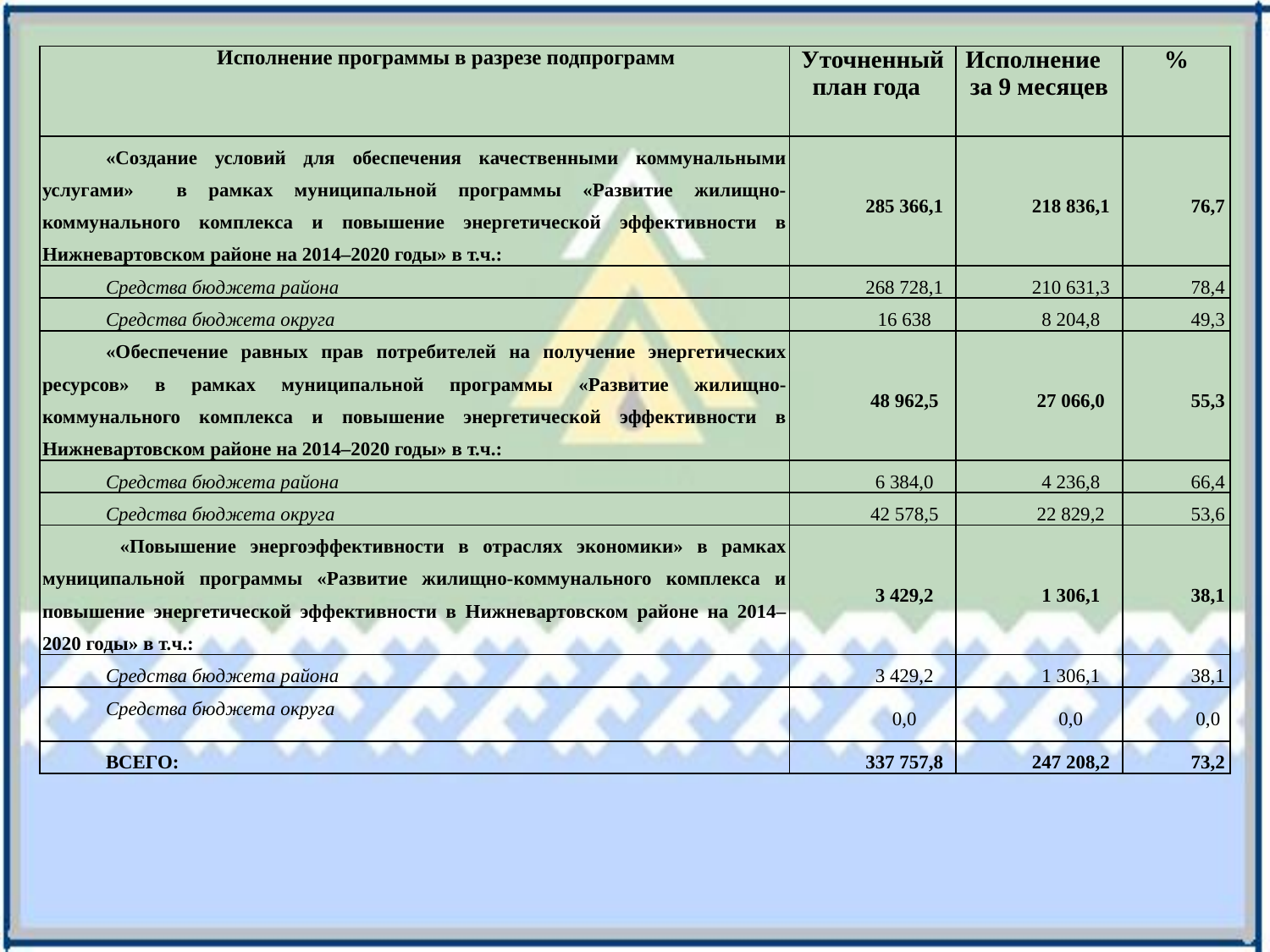

| Исполнение программы в разрезе подпрограмм | Уточненный план года | Исполнение за 9 месяцев | % |
| --- | --- | --- | --- |
| «Создание условий для обеспечения качественными коммунальными услугами» в рамках муниципальной программы «Развитие жилищно-коммунального комплекса и повышение энергетической эффективности в Нижневартовском районе на 2014–2020 годы» в т.ч.: | 285 366,1 | 218 836,1 | 76,7 |
| Средства бюджета района | 268 728,1 | 210 631,3 | 78,4 |
| Средства бюджета округа | 16 638 | 8 204,8 | 49,3 |
| «Обеспечение равных прав потребителей на получение энергетических ресурсов» в рамках муниципальной программы «Развитие жилищно-коммунального комплекса и повышение энергетической эффективности в Нижневартовском районе на 2014–2020 годы» в т.ч.: | 48 962,5 | 27 066,0 | 55,3 |
| Средства бюджета района | 6 384,0 | 4 236,8 | 66,4 |
| Средства бюджета округа | 42 578,5 | 22 829,2 | 53,6 |
| «Повышение энергоэффективности в отраслях экономики» в рамках муниципальной программы «Развитие жилищно-коммунального комплекса и повышение энергетической эффективности в Нижневартовском районе на 2014–2020 годы» в т.ч.: | 3 429,2 | 1 306,1 | 38,1 |
| Средства бюджета района | 3 429,2 | 1 306,1 | 38,1 |
| Средства бюджета округа | 0,0 | 0,0 | 0,0 |
| ВСЕГО: | 337 757,8 | 247 208,2 | 73,2 |